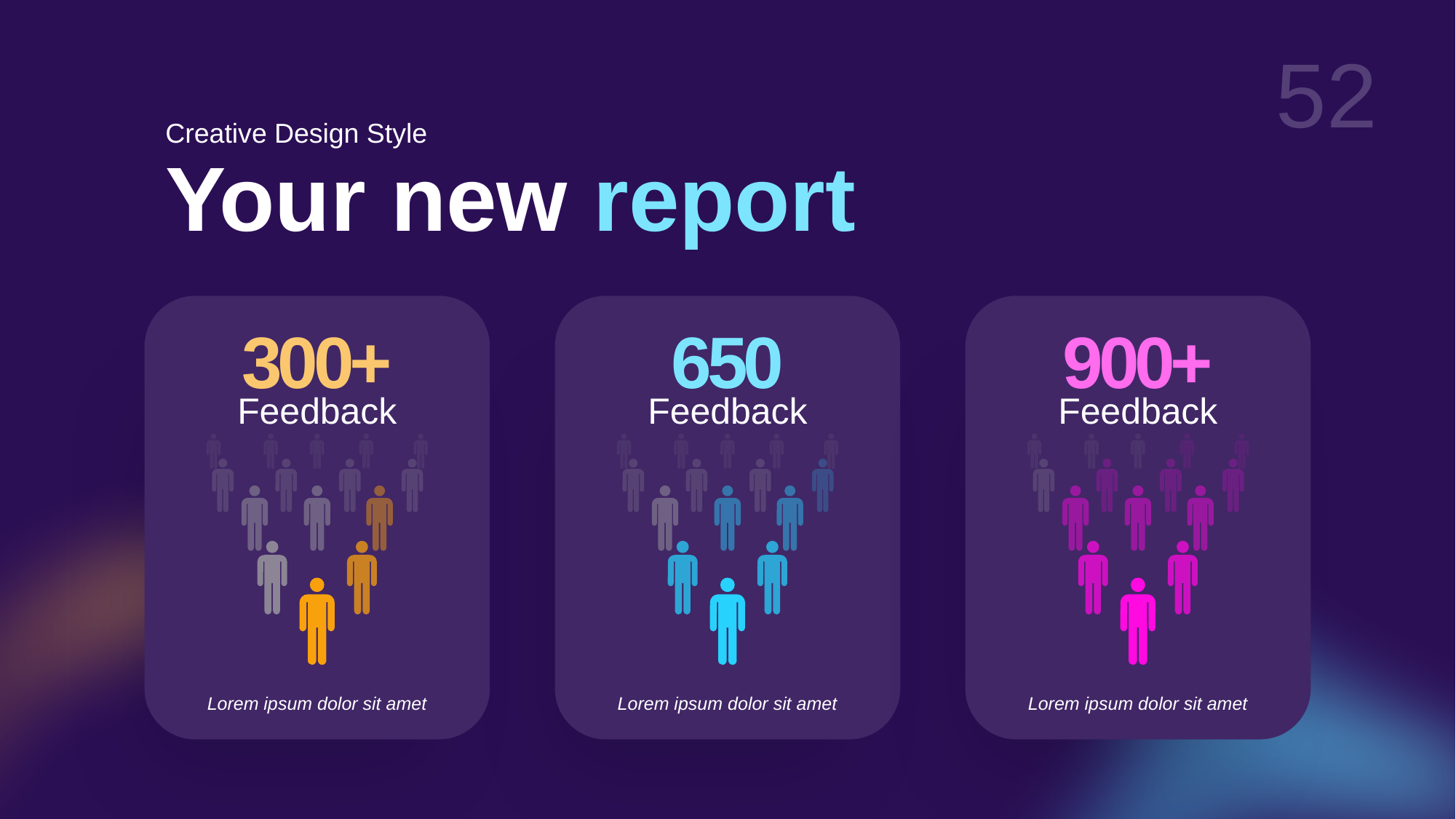

Creative Design Style
Your new report
300+
Feedback
650
Feedback
900+
Feedback

Lorem ipsum dolor sit amet
Lorem ipsum dolor sit amet
Lorem ipsum dolor sit amet